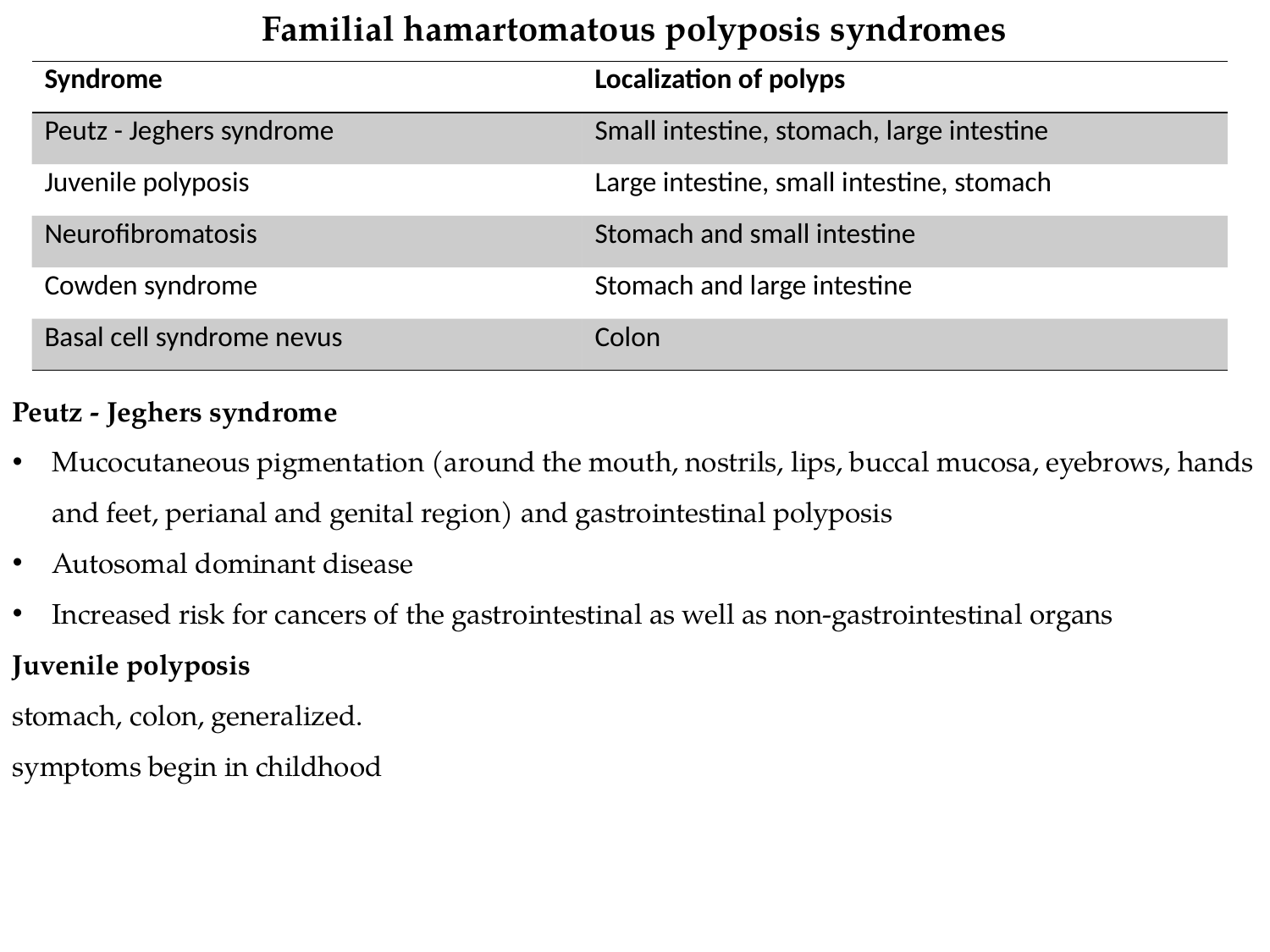

Familial hamartomatous polyposis syndromes
| Syndrome | Localization of polyps |
| --- | --- |
| Peutz - Jeghers syndrome | Small intestine, stomach, large intestine |
| Juvenile polyposis | Large intestine, small intestine, stomach |
| Neurofibromatosis | Stomach and small intestine |
| Cowden syndrome | Stomach and large intestine |
| Basal cell syndrome nevus | Colon |
Peutz - Jeghers syndrome
Mucocutaneous pigmentation (around the mouth, nostrils, lips, buccal mucosa, eyebrows, hands and feet, perianal and genital region) and gastrointestinal polyposis
Autosomal dominant disease
Increased risk for cancers of the gastrointestinal as well as non-gastrointestinal organs
Juvenile polyposis
stomach, colon, generalized.
symptoms begin in childhood